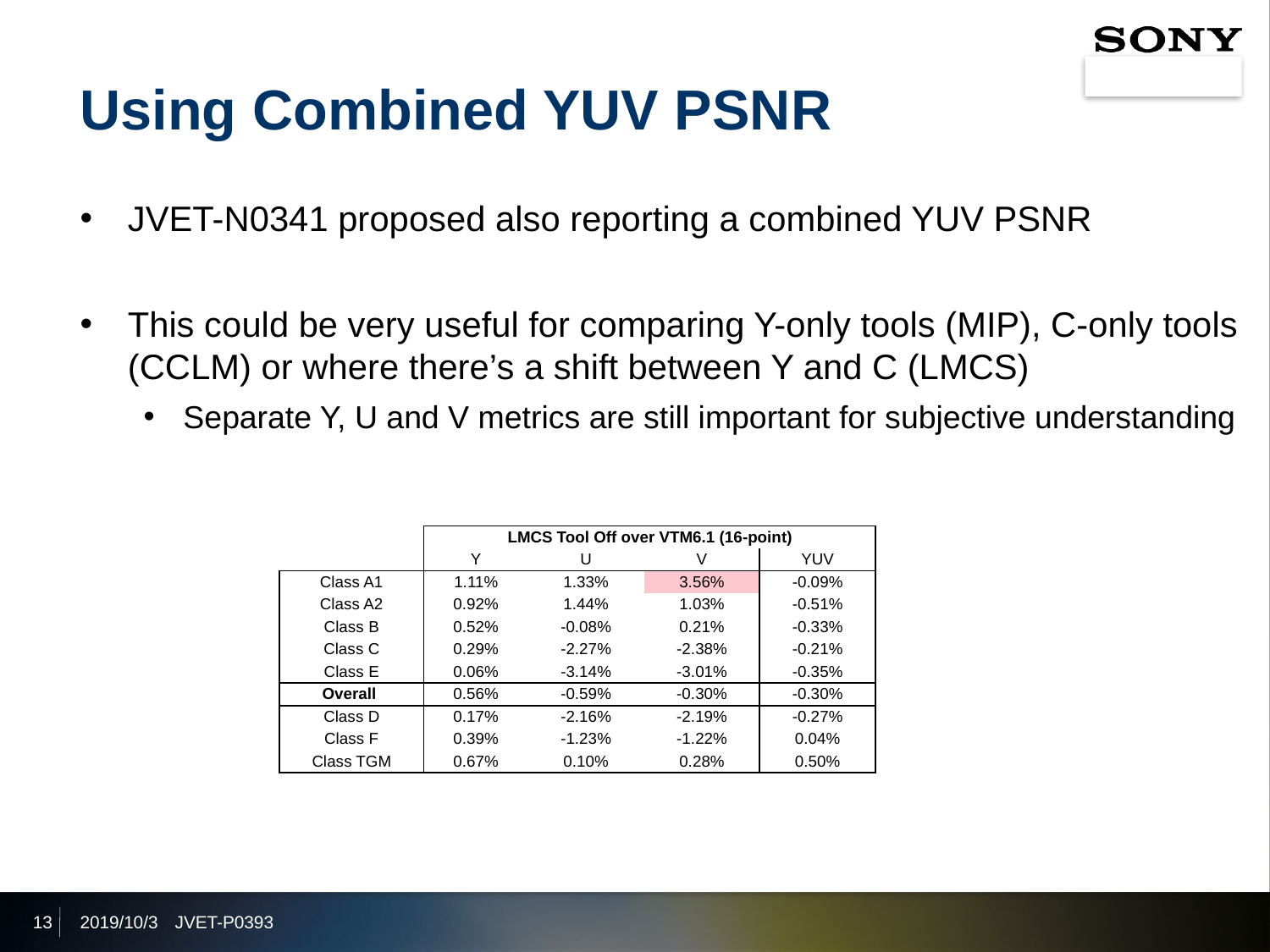

# Using Combined YUV PSNR
JVET-N0341 proposed also reporting a combined YUV PSNR

This could be very useful for comparing Y-only tools (MIP), C-only tools (CCLM) or where there’s a shift between Y and C (LMCS)
Separate Y, U and V metrics are still important for subjective understanding

|  | LMCS Tool Off over VTM6.1 (16-point) |  |  |  |
| --- | --- | --- | --- | --- |
|  | Y | U | V | YUV |
| Class A1 | 1.11% | 1.33% | 3.56% | -0.09% |
| Class A2 | 0.92% | 1.44% | 1.03% | -0.51% |
| Class B | 0.52% | -0.08% | 0.21% | -0.33% |
| Class C | 0.29% | -2.27% | -2.38% | -0.21% |
| Class E | 0.06% | -3.14% | -3.01% | -0.35% |
| Overall | 0.56% | -0.59% | -0.30% | -0.30% |
| Class D | 0.17% | -2.16% | -2.19% | -0.27% |
| Class F | 0.39% | -1.23% | -1.22% | 0.04% |
| Class TGM | 0.67% | 0.10% | 0.28% | 0.50% |
13
2019/10/3
JVET-P0393